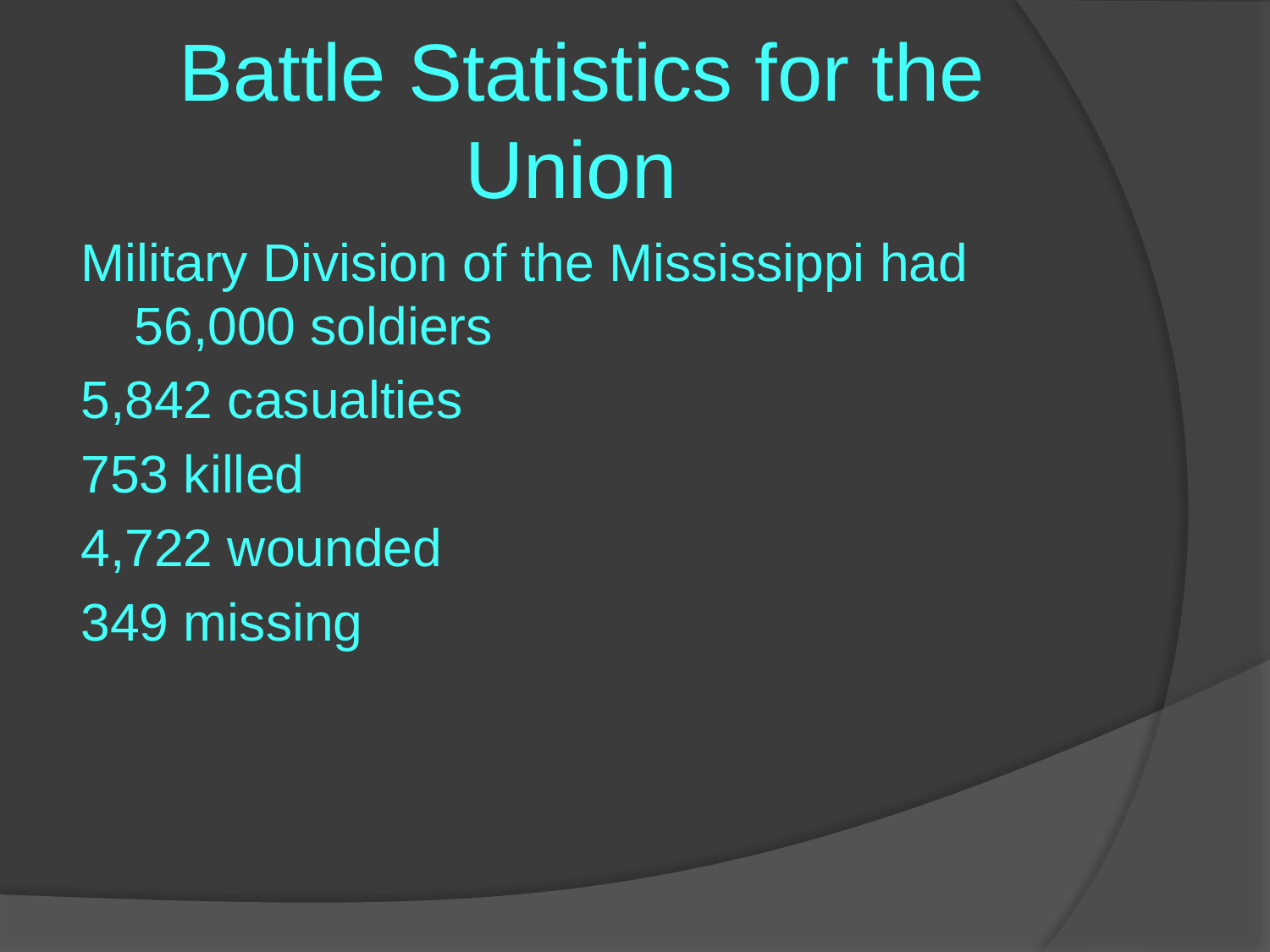

# Battle Statistics for the Union
Military Division of the Mississippi had 56,000 soldiers
5,842 casualties
753 killed
4,722 wounded
349 missing